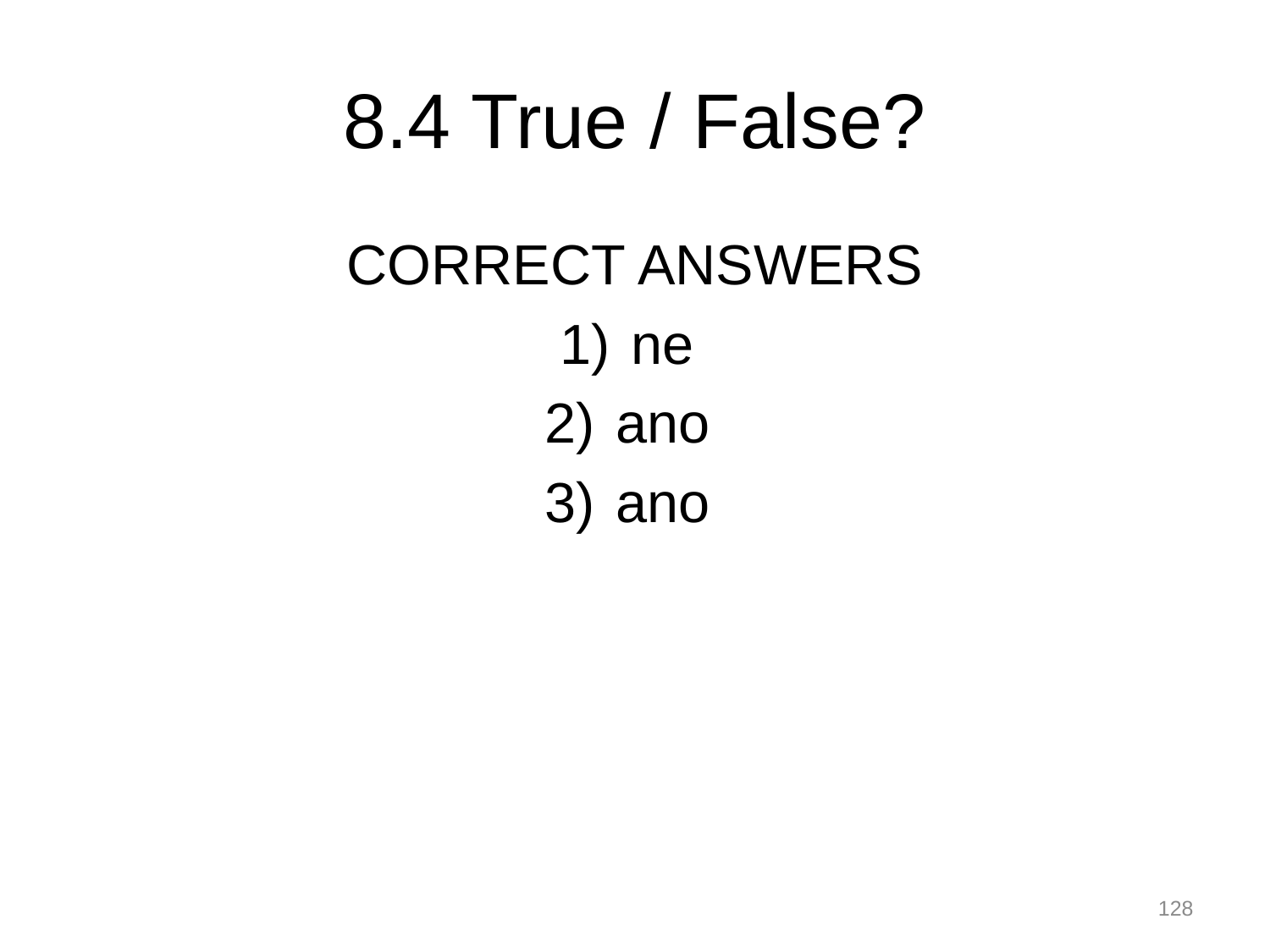

# 8.4 True / False?
CORRECT ANSWERS
ne
ano
ano

128